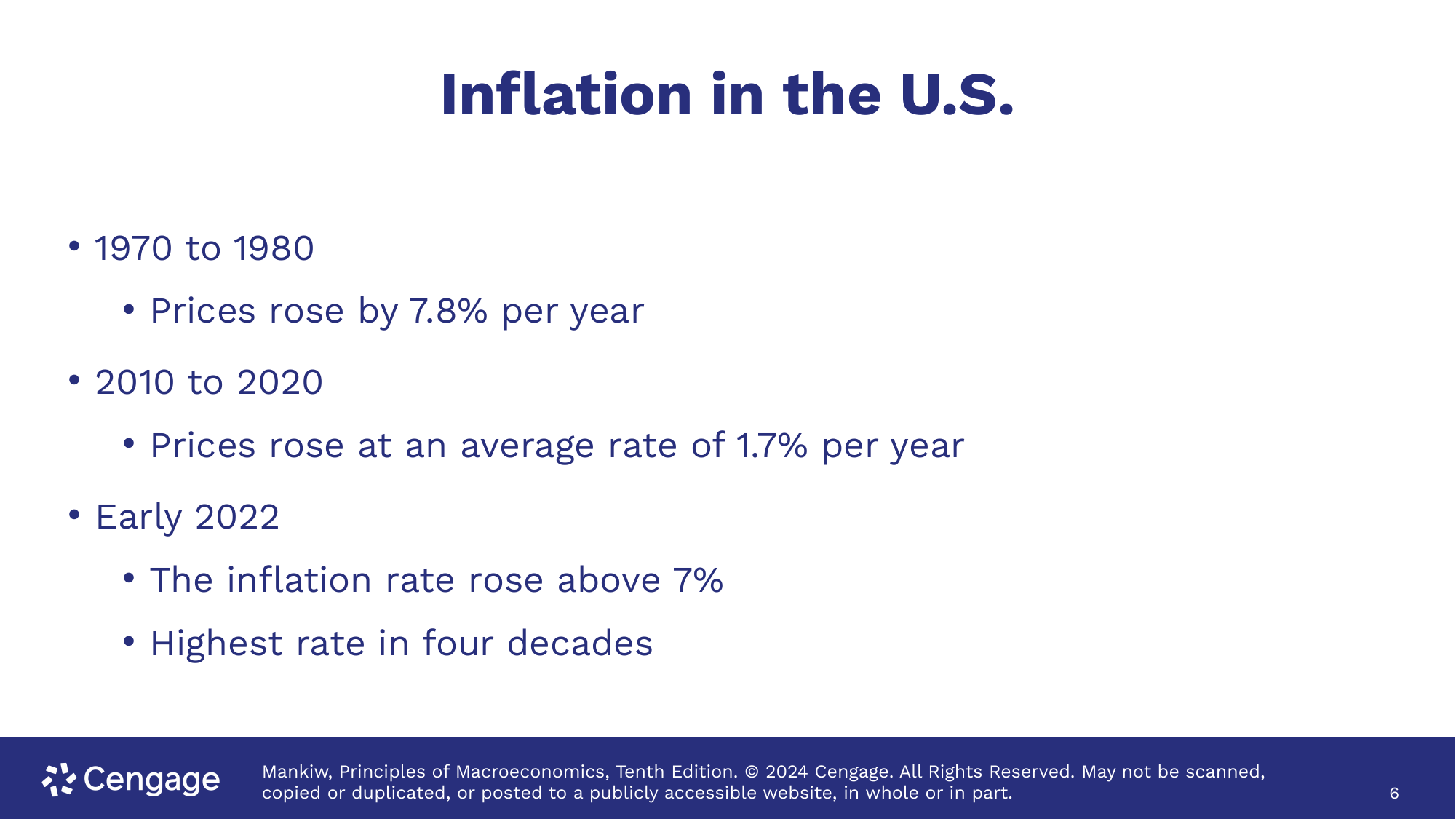

# Inflation in the U.S.
1970 to 1980
Prices rose by 7.8% per year
2010 to 2020
Prices rose at an average rate of 1.7% per year
Early 2022
The inflation rate rose above 7%
Highest rate in four decades